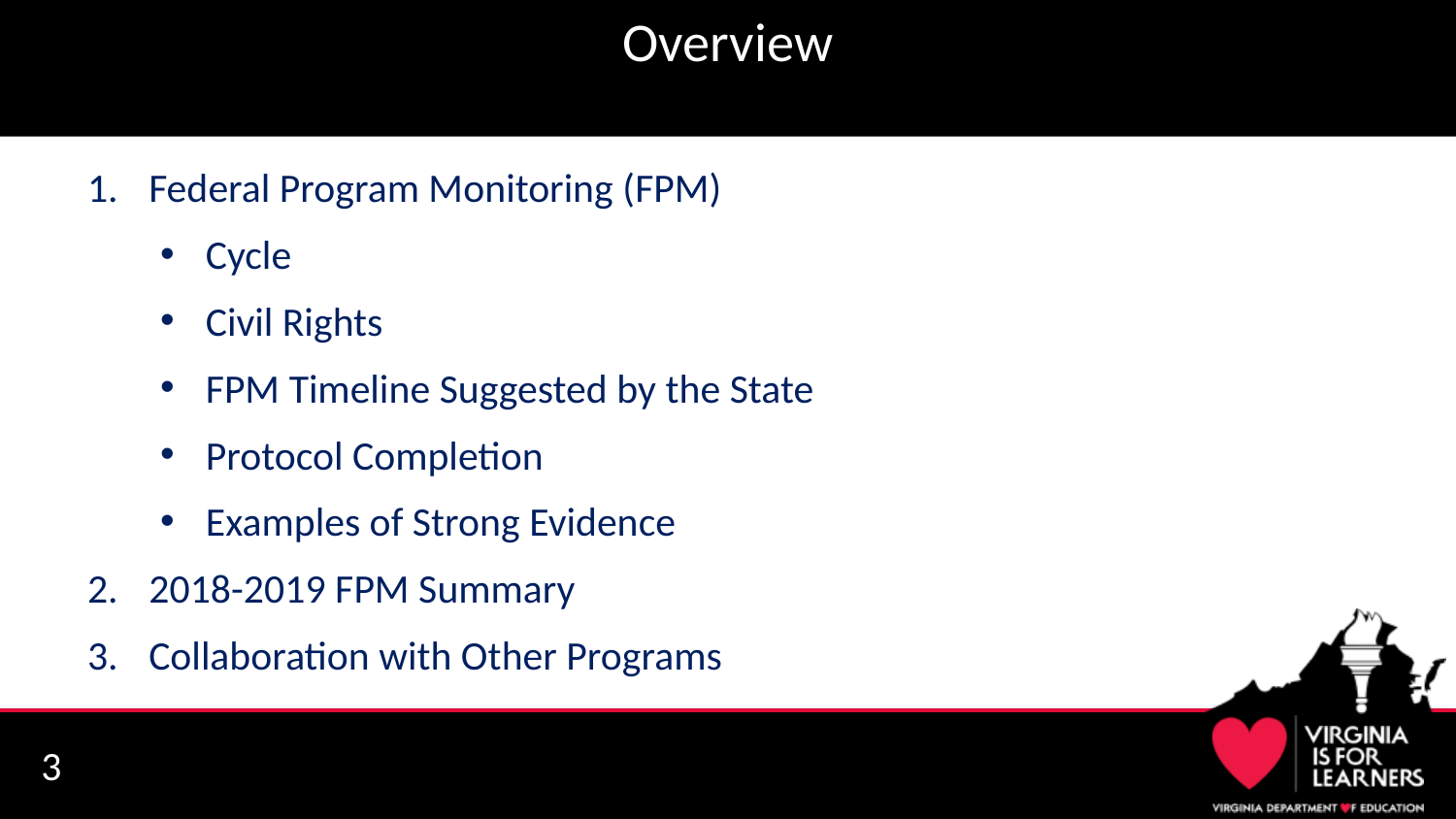

# Overview
Federal Program Monitoring (FPM)
Cycle
Civil Rights
FPM Timeline Suggested by the State
Protocol Completion
Examples of Strong Evidence
2018-2019 FPM Summary
Collaboration with Other Programs